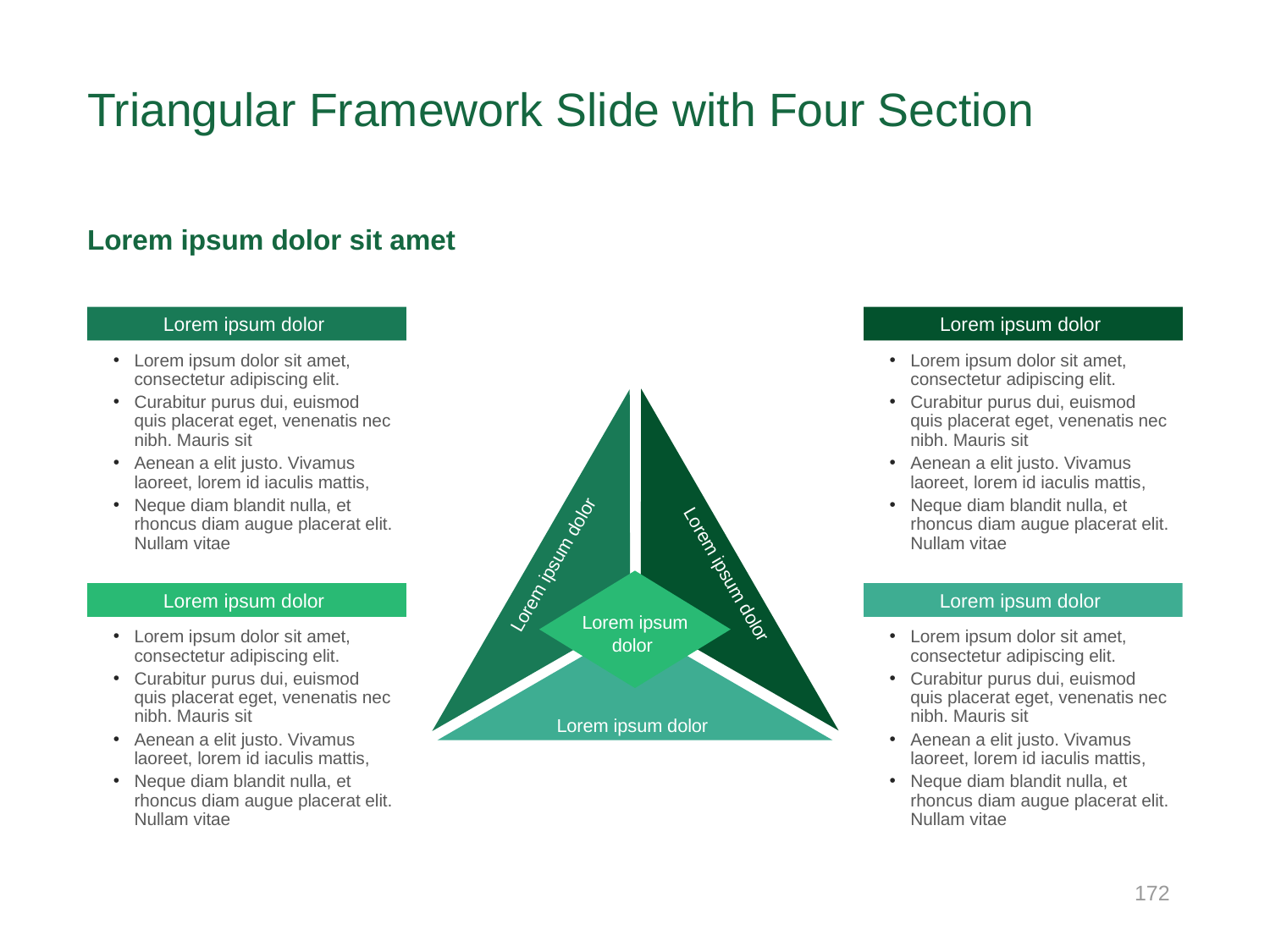

# Triangular Framework Slide with Four Section
Lorem ipsum dolor sit amet
Lorem ipsum dolor
Lorem ipsum dolor sit amet, consectetur adipiscing elit.
Curabitur purus dui, euismod quis placerat eget, venenatis nec nibh. Mauris sit
Aenean a elit justo. Vivamus laoreet, lorem id iaculis mattis,
Neque diam blandit nulla, et rhoncus diam augue placerat elit. Nullam vitae
Lorem ipsum dolor
Lorem ipsum dolor sit amet, consectetur adipiscing elit.
Curabitur purus dui, euismod quis placerat eget, venenatis nec nibh. Mauris sit
Aenean a elit justo. Vivamus laoreet, lorem id iaculis mattis,
Neque diam blandit nulla, et rhoncus diam augue placerat elit. Nullam vitae
Lorem ipsum dolor
Lorem ipsum dolor sit amet, consectetur adipiscing elit.
Curabitur purus dui, euismod quis placerat eget, venenatis nec nibh. Mauris sit
Aenean a elit justo. Vivamus laoreet, lorem id iaculis mattis,
Neque diam blandit nulla, et rhoncus diam augue placerat elit. Nullam vitae
Lorem ipsum dolor
Lorem ipsum dolor sit amet, consectetur adipiscing elit.
Curabitur purus dui, euismod quis placerat eget, venenatis nec nibh. Mauris sit
Aenean a elit justo. Vivamus laoreet, lorem id iaculis mattis,
Neque diam blandit nulla, et rhoncus diam augue placerat elit. Nullam vitae

Lorem ipsum dolor
Lorem ipsum dolor
Lorem ipsum
dolor
Lorem ipsum dolor
172